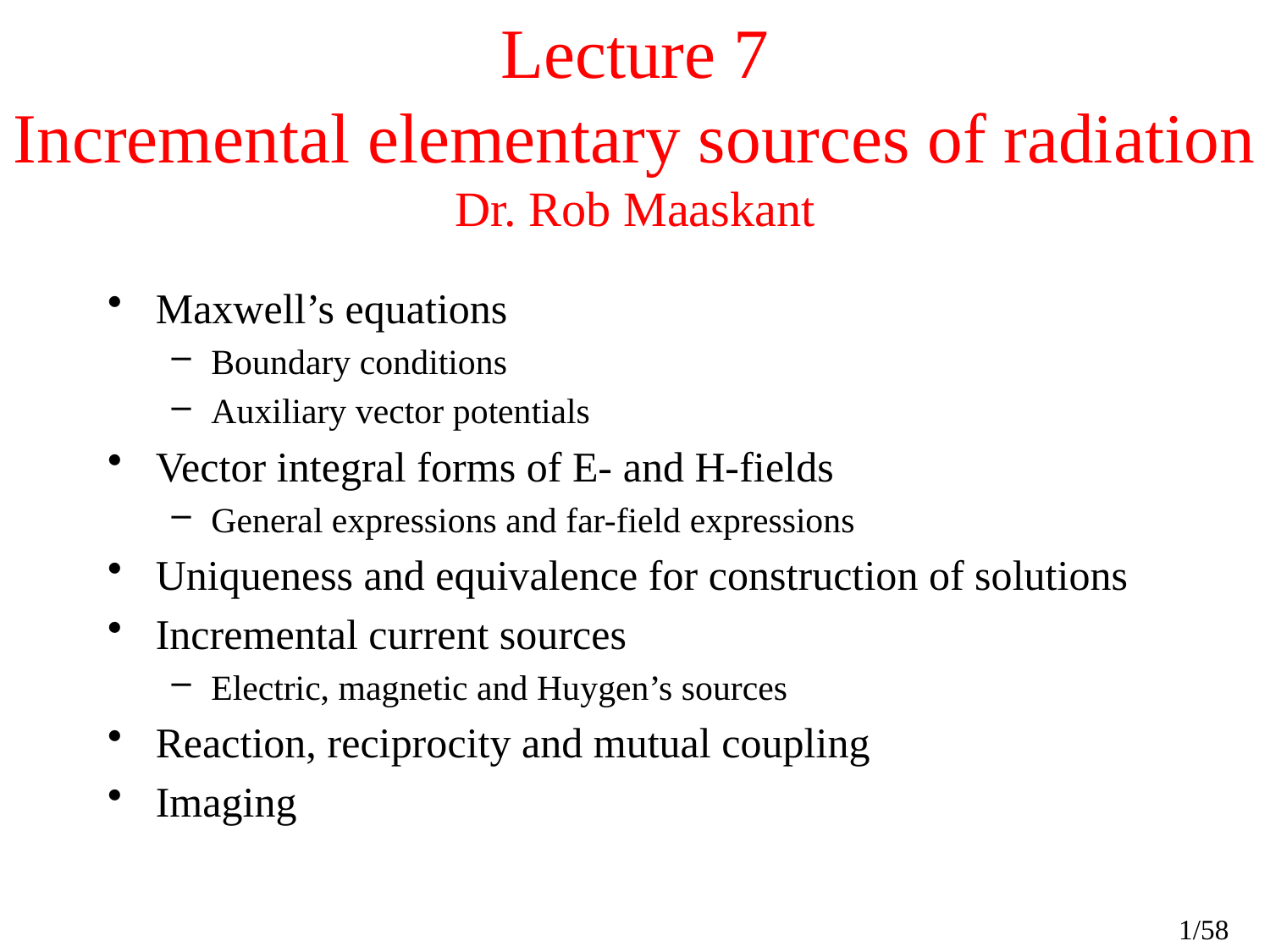

# Lecture 7 Incremental elementary sources of radiation Dr. Rob Maaskant
Maxwell’s equations
Boundary conditions
Auxiliary vector potentials
Vector integral forms of E- and H-fields
General expressions and far-field expressions
Uniqueness and equivalence for construction of solutions
Incremental current sources
Electric, magnetic and Huygen’s sources
Reaction, reciprocity and mutual coupling
Imaging